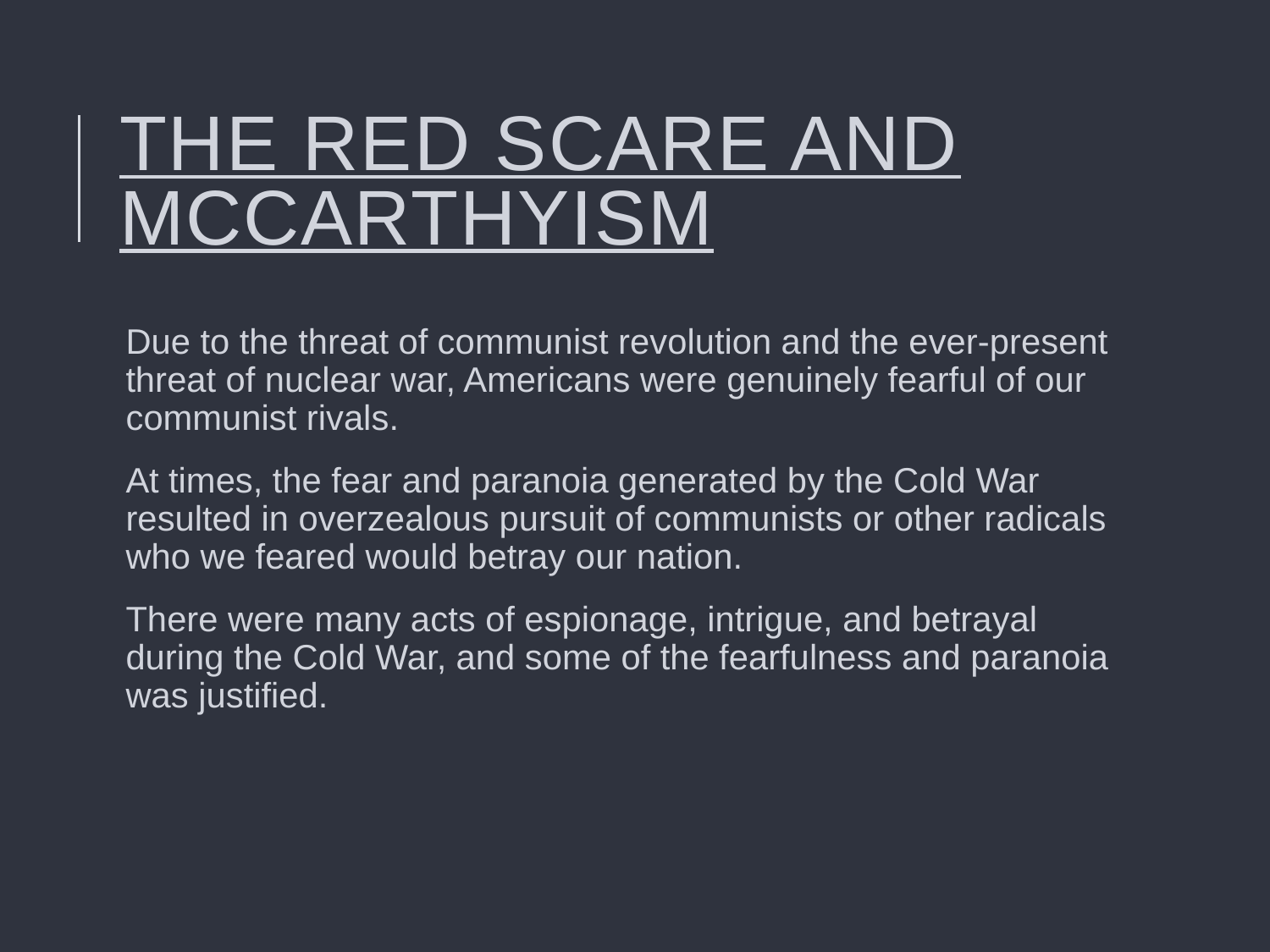

# The Red Scare and McCarthyism
Due to the threat of communist revolution and the ever-present threat of nuclear war, Americans were genuinely fearful of our communist rivals.
At times, the fear and paranoia generated by the Cold War resulted in overzealous pursuit of communists or other radicals who we feared would betray our nation.
There were many acts of espionage, intrigue, and betrayal during the Cold War, and some of the fearfulness and paranoia was justified.